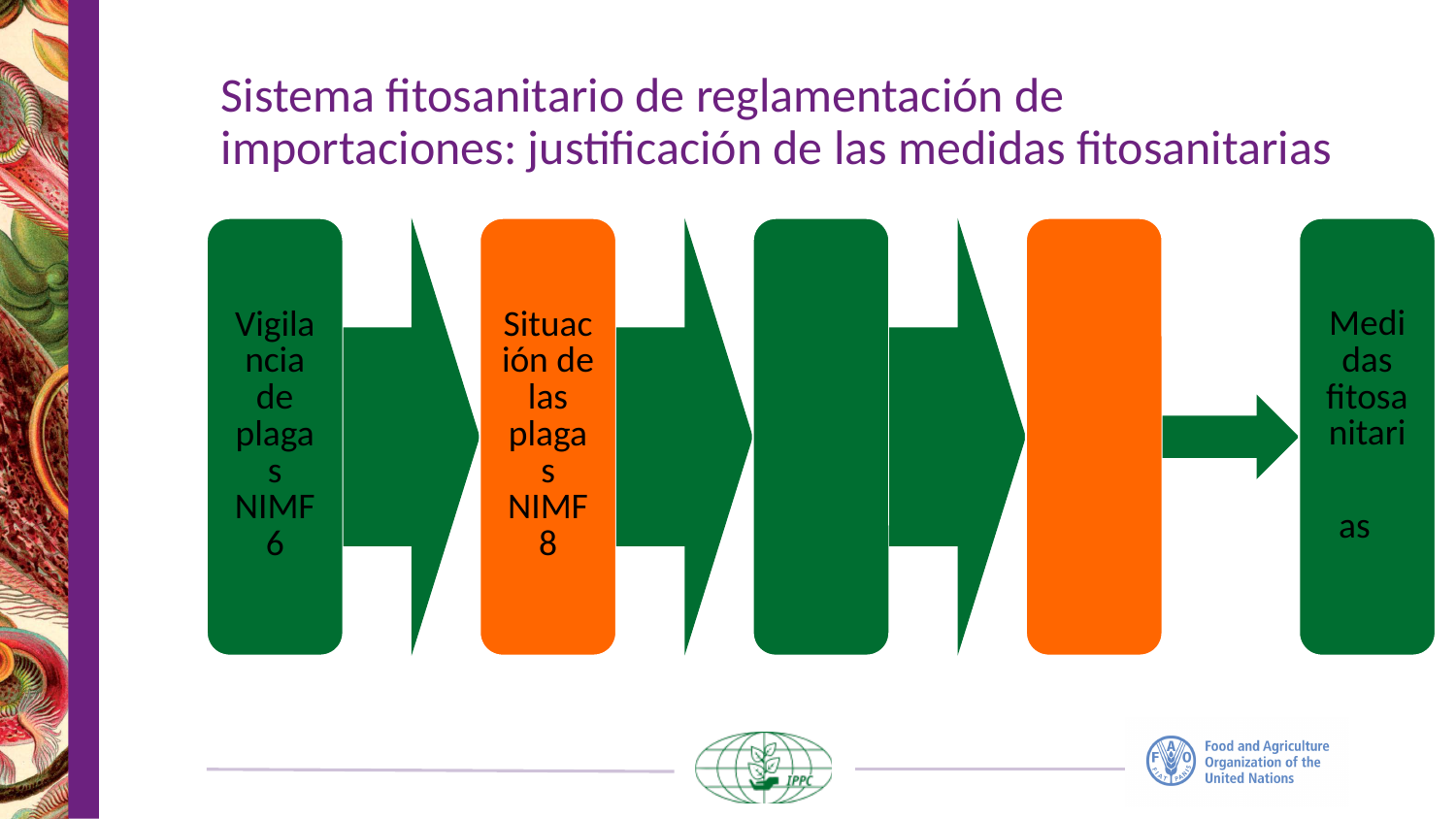

# Sistema fitosanitario de reglamentación de importaciones: justificación de las medidas fitosanitarias
Vigilancia de plagas NIMF 6
Situación de las plagas NIMF 8
Medidas
fitosanitarias